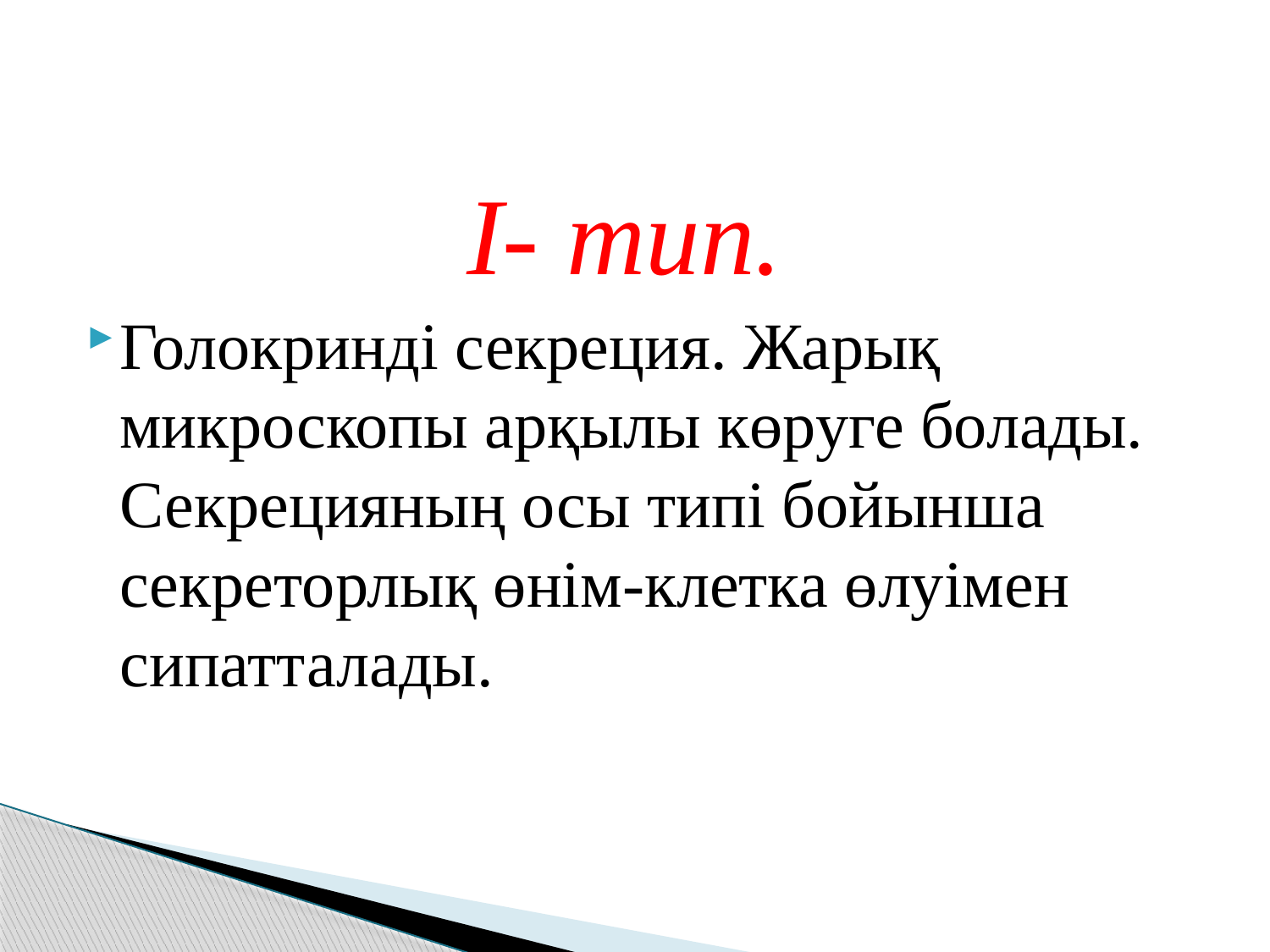

I- тип.
Голокринді секреция. Жарық микроскопы арқылы көруге болады. Секрецияның осы типі бойынша секреторлық өнім-клетка өлуімен сипатталады.